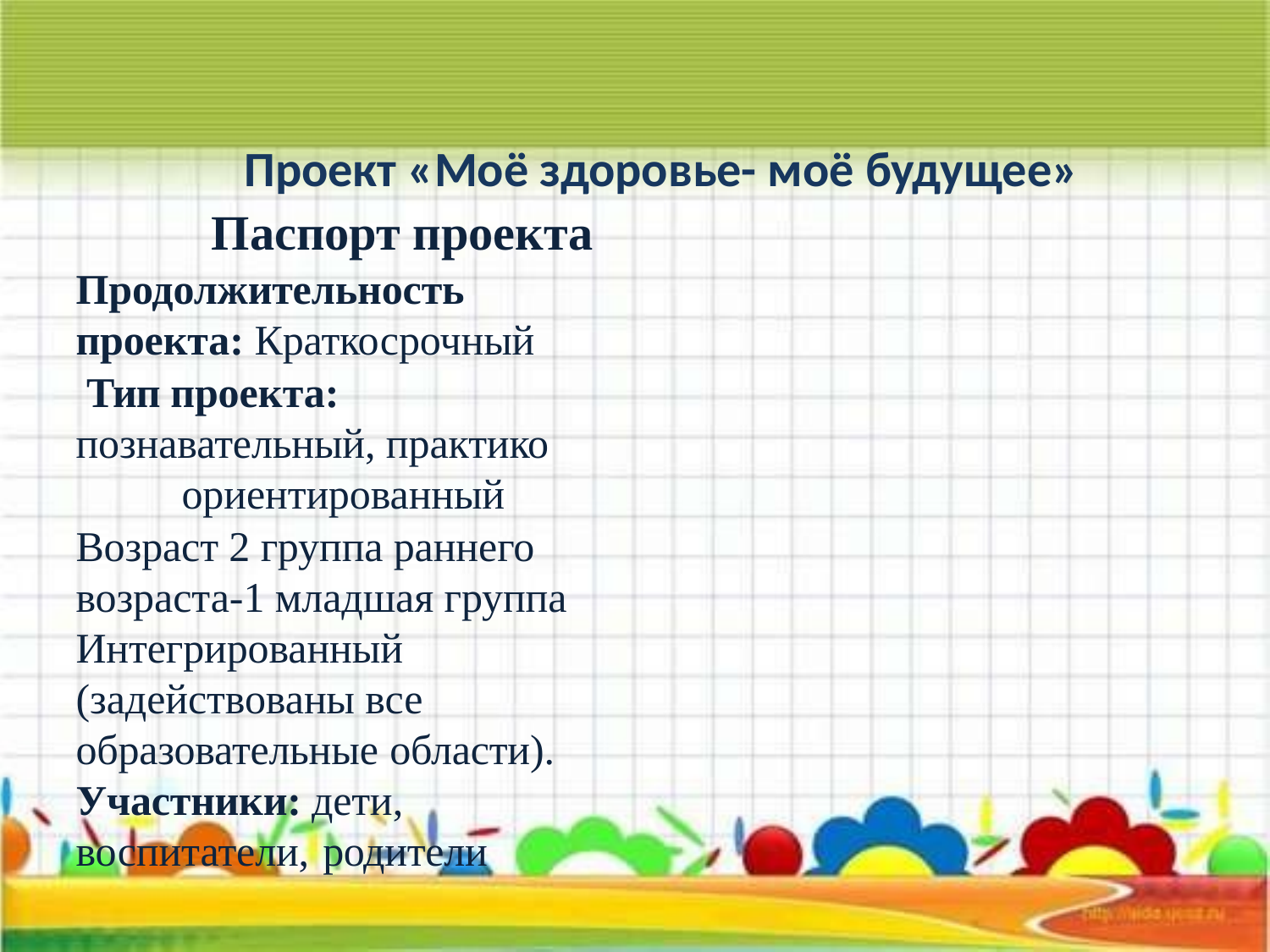

# Проект «Моё здоровье- моё будущее»
        Паспорт проекта
Продолжительность проекта: Краткосрочный
 Тип проекта: познавательный, практико               ориентированный
Возраст 2 группа раннего возраста-1 младшая группа
Интегрированный (задействованы все образовательные области).
Участники: дети, воспитатели, родители